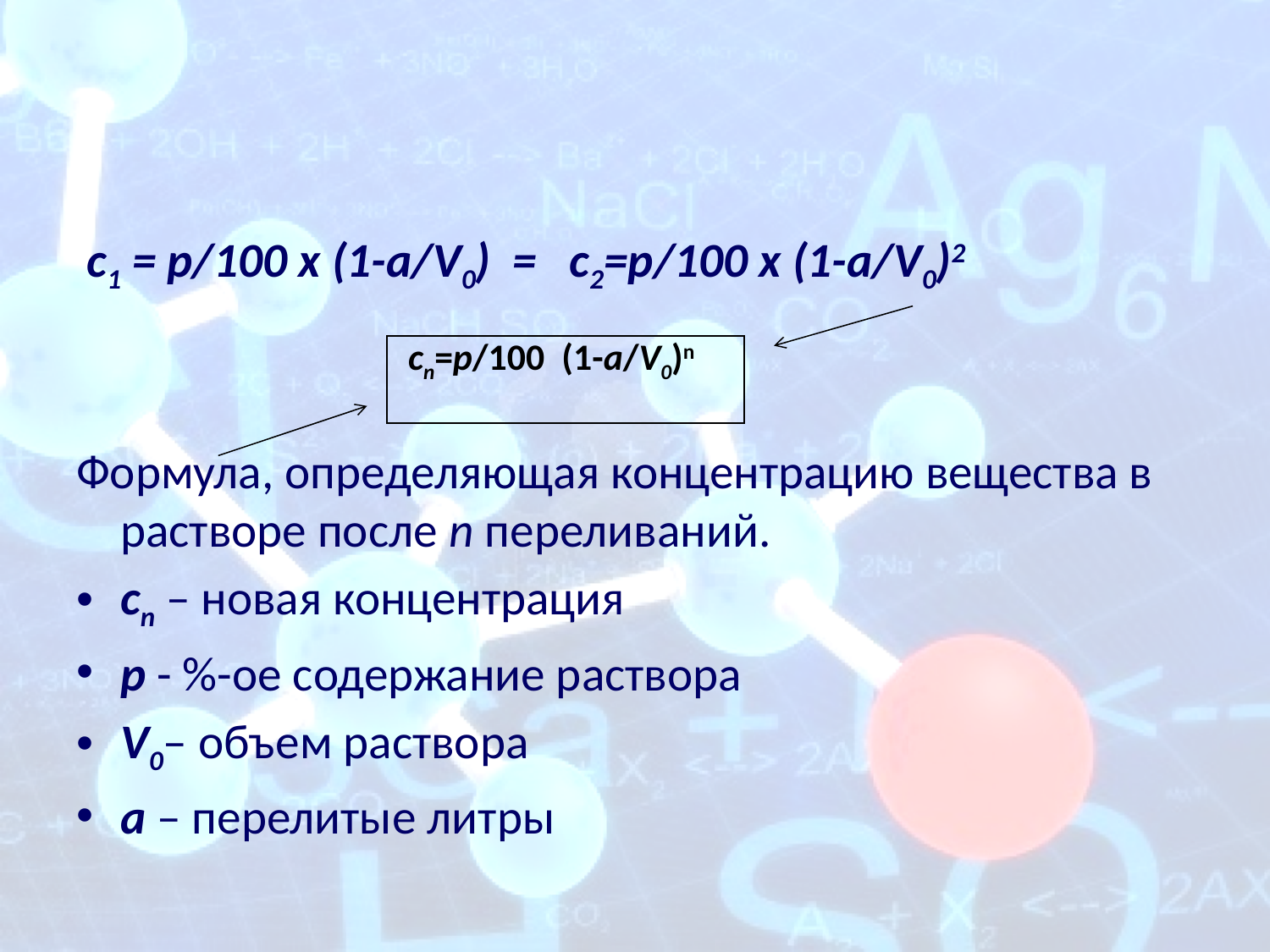

#
 c1 = p/100 х (1-a/V0)  =   c2=p/100 х (1-a/V0)2

Формула, определяющая концентрацию вещества в растворе после n переливаний.
cn – новая концентрация
p - %-ое содержание раствора
V0– объем раствора
a – перелитые литры

| cn=p/100  (1-a/V0)n |
| --- |